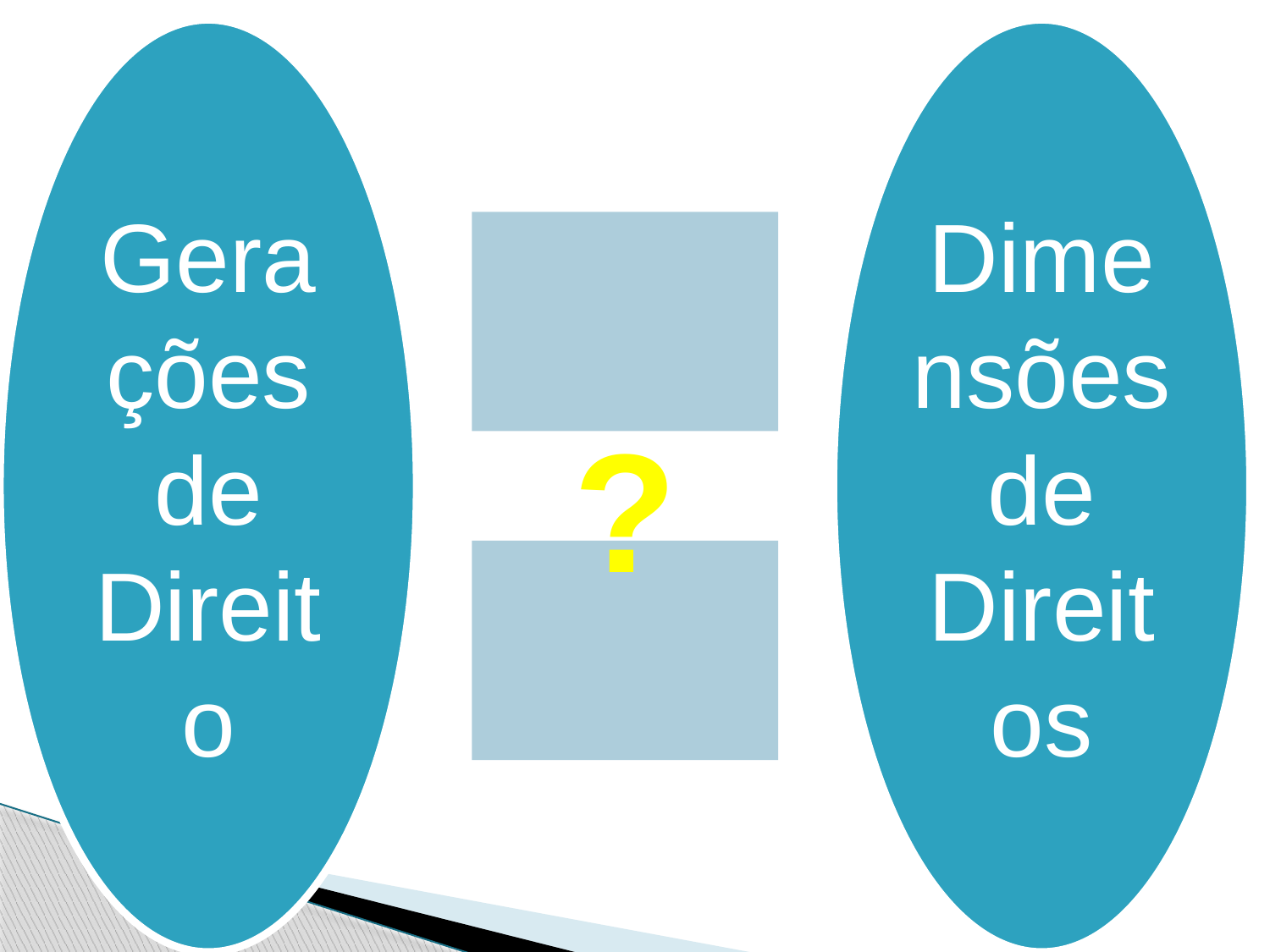

Gerações de Direito
Dimensões de Direitos
?